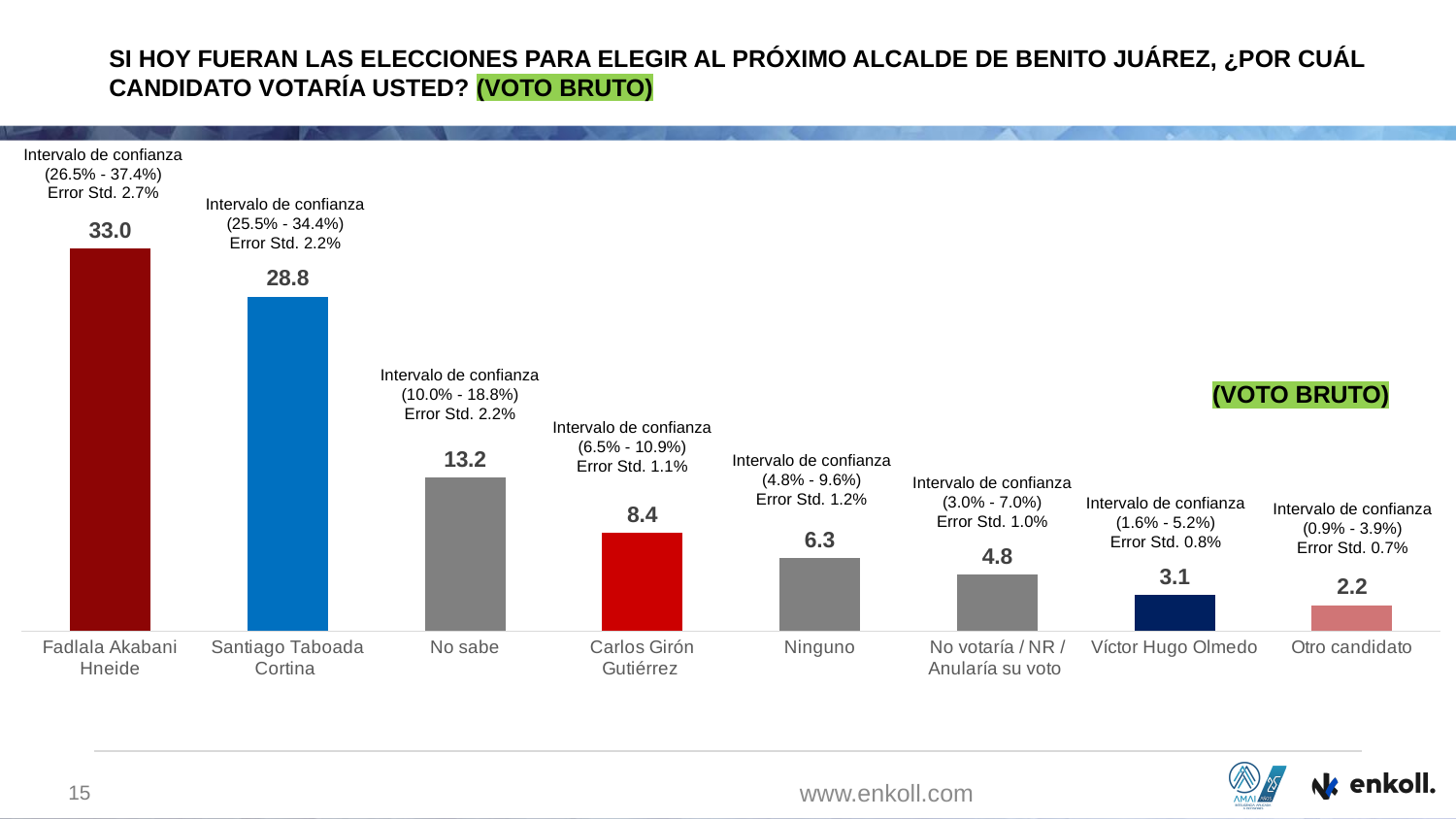

# SI HOY FUERAN LAS ELECCIONES PARA ELEGIR AL PRÓXIMO ALCALDE DE BENITO JUÁREZ, ¿POR CUÁL CANDIDATO VOTARÍA USTED? (VOTO BRUTO)
Intervalo de confianza
(26.5% - 37.4%)
Error Std. 2.7%

### Chart

| Category | Serie 1 |
|---|---|
| Fadlala Akabani Hneide | 32.988049667024534 |
| Santiago Taboada Cortina  | 28.836863675248566 |
| No sabe | 13.22510803625922 |
| Carlos Girón Gutiérrez  | 8.442075597162287 |
| Ninguno | 6.275588465006142 |
| No votaría / NR / Anularía su voto  | 4.849110493803847 |
| Víctor Hugo Olmedo  | 3.145417000992645 |
| Otro candidato | 2.237787064502678 |
Intervalo de confianza
(25.5% - 34.4%)
Error Std. 2.2%
Intervalo de confianza
(10.0% - 18.8%)
Error Std. 2.2%
(VOTO BRUTO)
Intervalo de confianza
(6.5% - 10.9%)
Error Std. 1.1%
Intervalo de confianza
(4.8% - 9.6%)
Error Std. 1.2%
Intervalo de confianza
(3.0% - 7.0%)
Error Std. 1.0%
Intervalo de confianza
(1.6% - 5.2%)
Error Std. 0.8%
Intervalo de confianza
(0.9% - 3.9%)
Error Std. 0.7%
15
www.enkoll.com